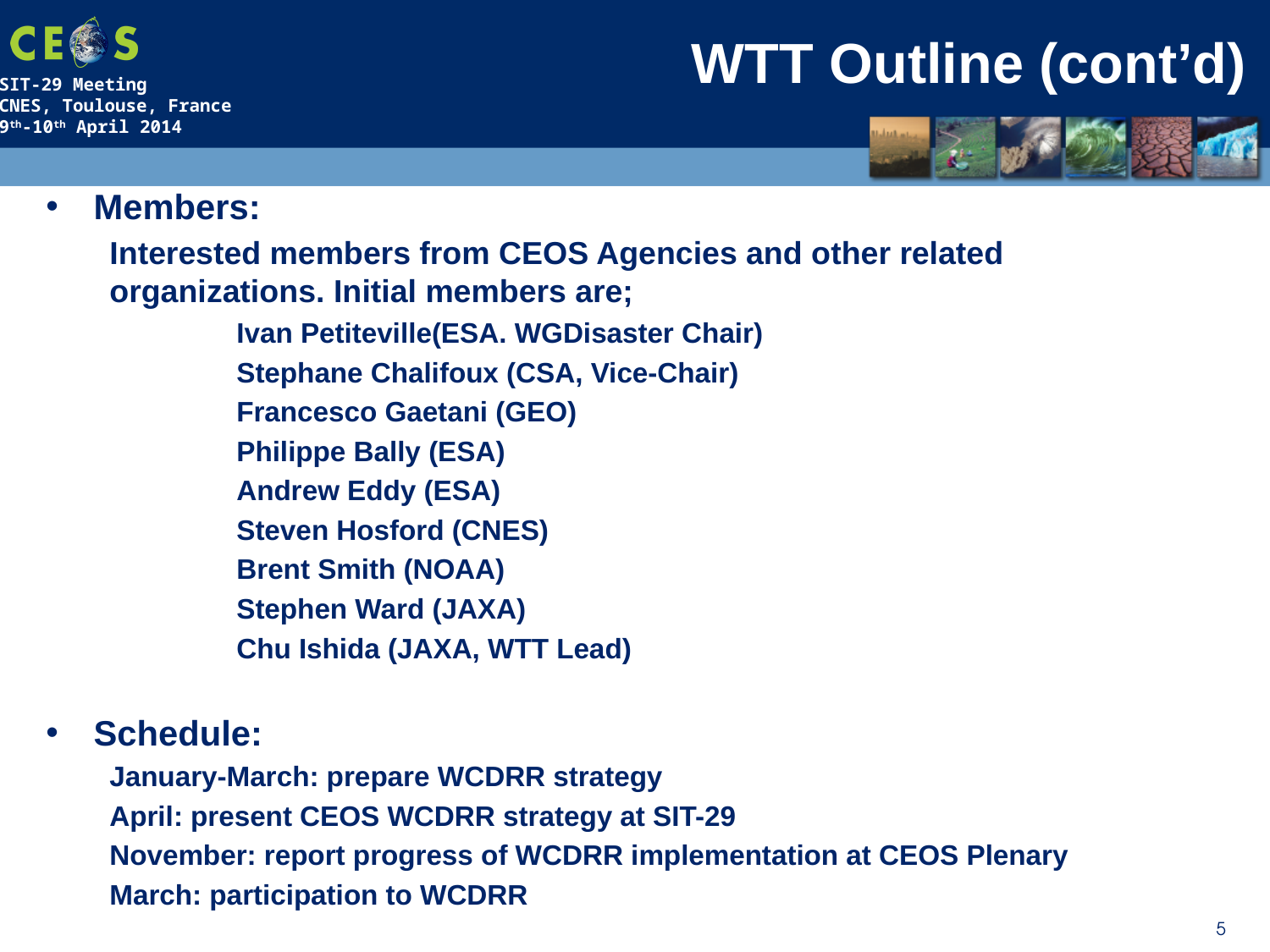

# WTT Outline (cont’d)
Members:
Interested members from CEOS Agencies and other related organizations. Initial members are;
	Ivan Petiteville(ESA. WGDisaster Chair)
	Stephane Chalifoux (CSA, Vice-Chair)
	Francesco Gaetani (GEO)
	Philippe Bally (ESA)
	Andrew Eddy (ESA)
	Steven Hosford (CNES)
	Brent Smith (NOAA)
	Stephen Ward (JAXA)
	Chu Ishida (JAXA, WTT Lead)

Schedule:
January-March: prepare WCDRR strategy
April: present CEOS WCDRR strategy at SIT-29
November: report progress of WCDRR implementation at CEOS Plenary
March: participation to WCDRR

5